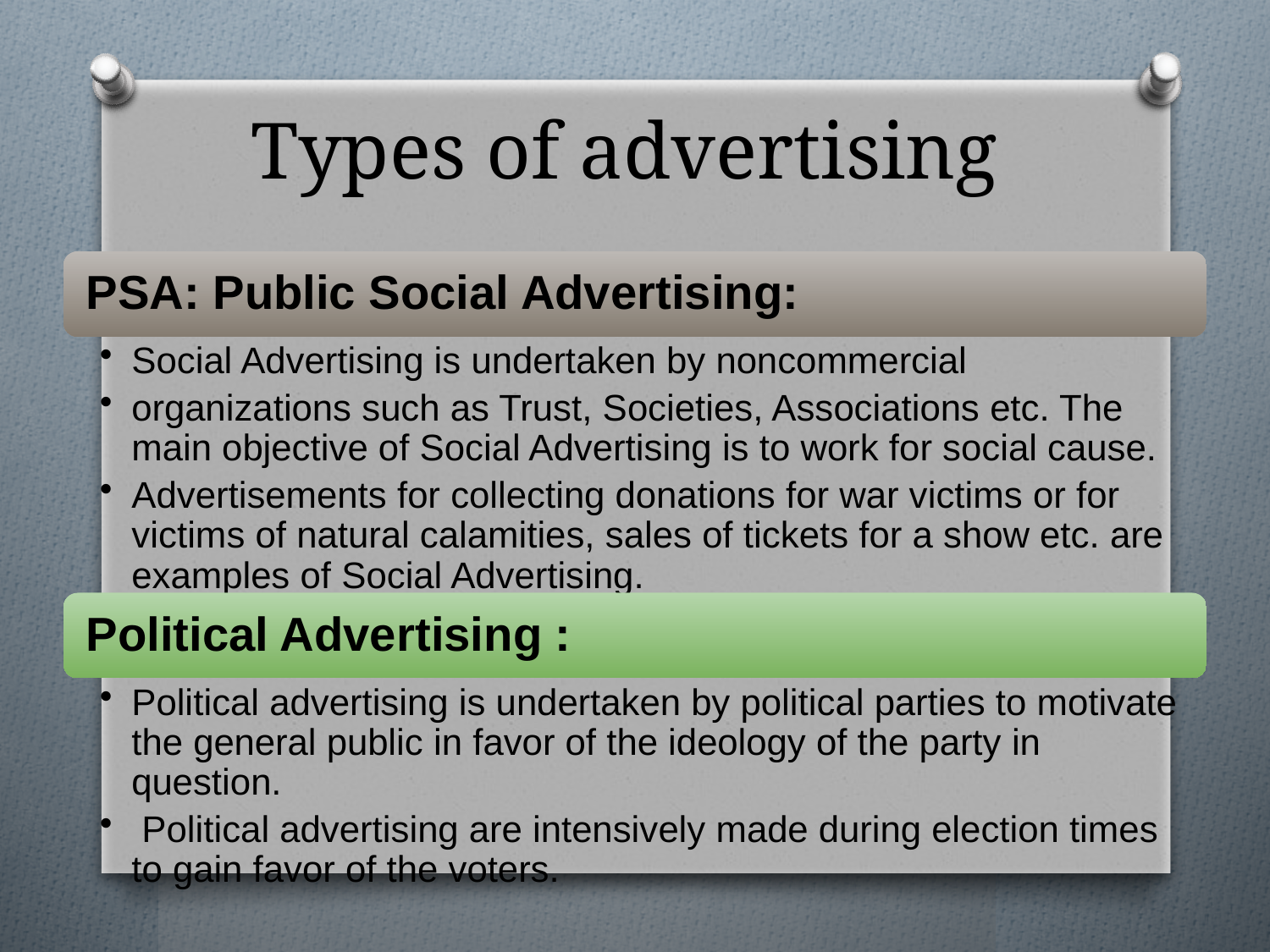

# Types of advertising
PSA: Public Social Advertising:
Social Advertising is undertaken by noncommercial
organizations such as Trust, Societies, Associations etc. The main objective of Social Advertising is to work for social cause.
Advertisements for collecting donations for war victims or for victims of natural calamities, sales of tickets for a show etc. are examples of Social Advertising.
Political Advertising :
Political advertising is undertaken by political parties to motivate the general public in favor of the ideology of the party in question.
 Political advertising are intensively made during election times to gain favor of the voters.